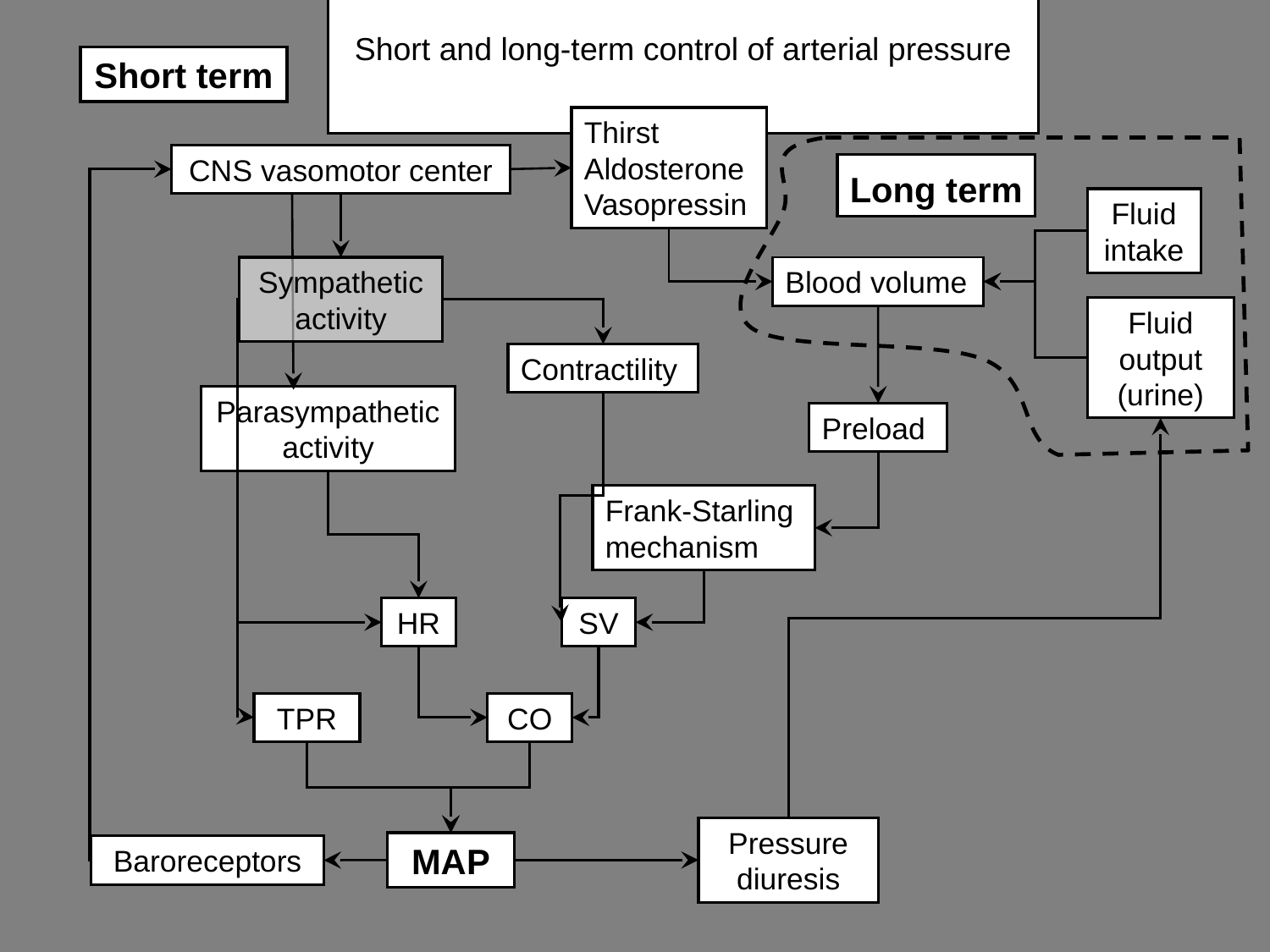

# Short and long-term control of arterial pressure
Short term
Thirst
Aldosterone
Vasopressin

CNS vasomotor center
Long term
Fluid intake

Sympathetic activity
Blood volume
Fluid output (urine)
Contractility
Parasympathetic activity
Preload
Frank-Starling mechanism
HR
SV
TPR
CO
Pressure diuresis
MAP
Baroreceptors